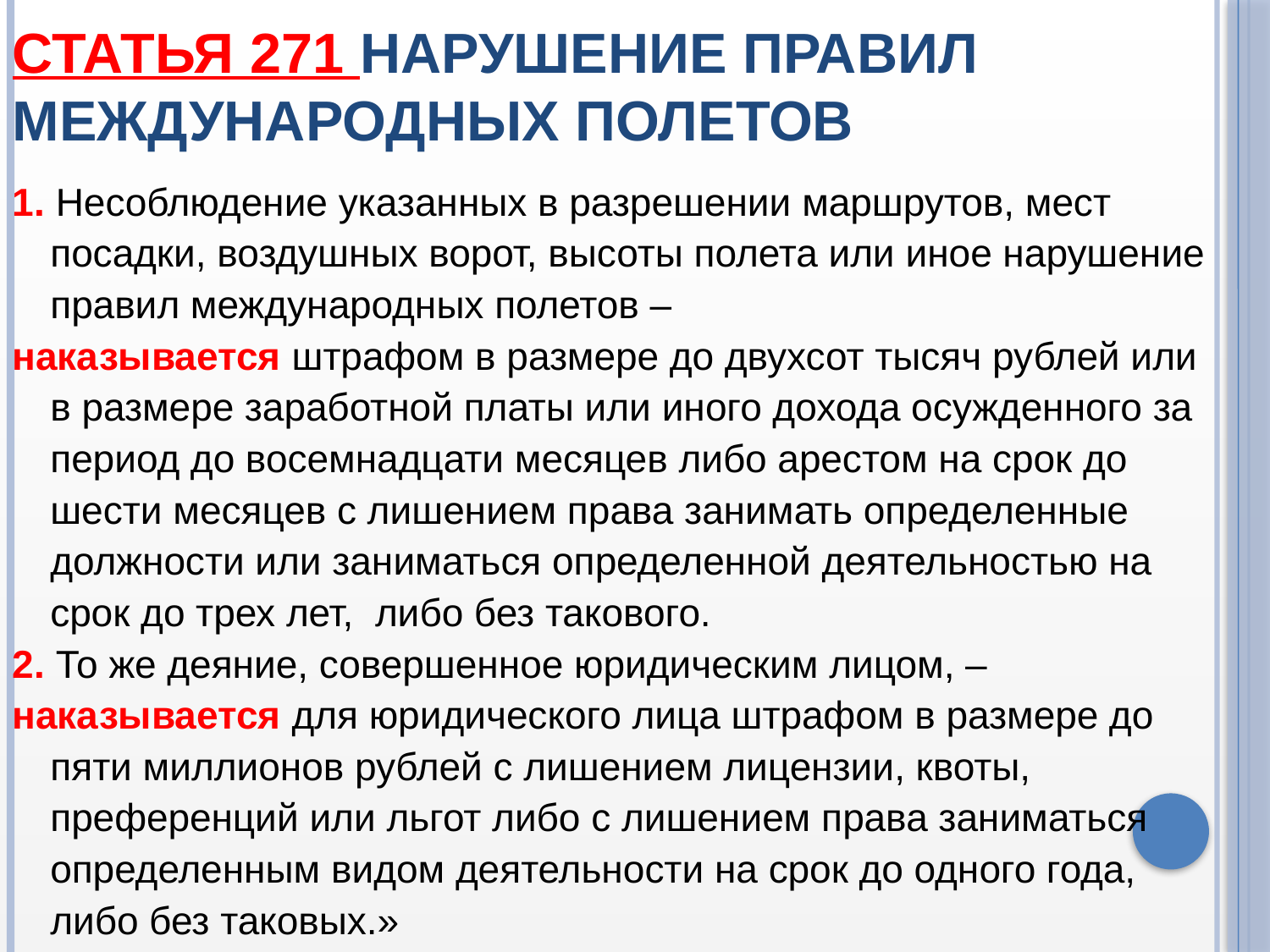

# Статья 271 Нарушение правил международных полетов
1. Несоблюдение указанных в разрешении маршрутов, мест посадки, воздушных ворот, высоты полета или иное нарушение правил международных полетов –
наказывается штрафом в размере до двухсот тысяч рублей или в размере заработной платы или иного дохода осужденного за период до восемнадцати месяцев либо арестом на срок до шести месяцев с лишением права занимать определенные должности или заниматься определенной деятельностью на срок до трех лет,  либо без такового.
2. То же деяние, совершенное юридическим лицом, –
наказывается для юридического лица штрафом в размере до пяти миллионов рублей с лишением лицензии, квоты, преференций или льгот либо с лишением права заниматься определенным видом деятельности на срок до одного года,  либо без таковых.»